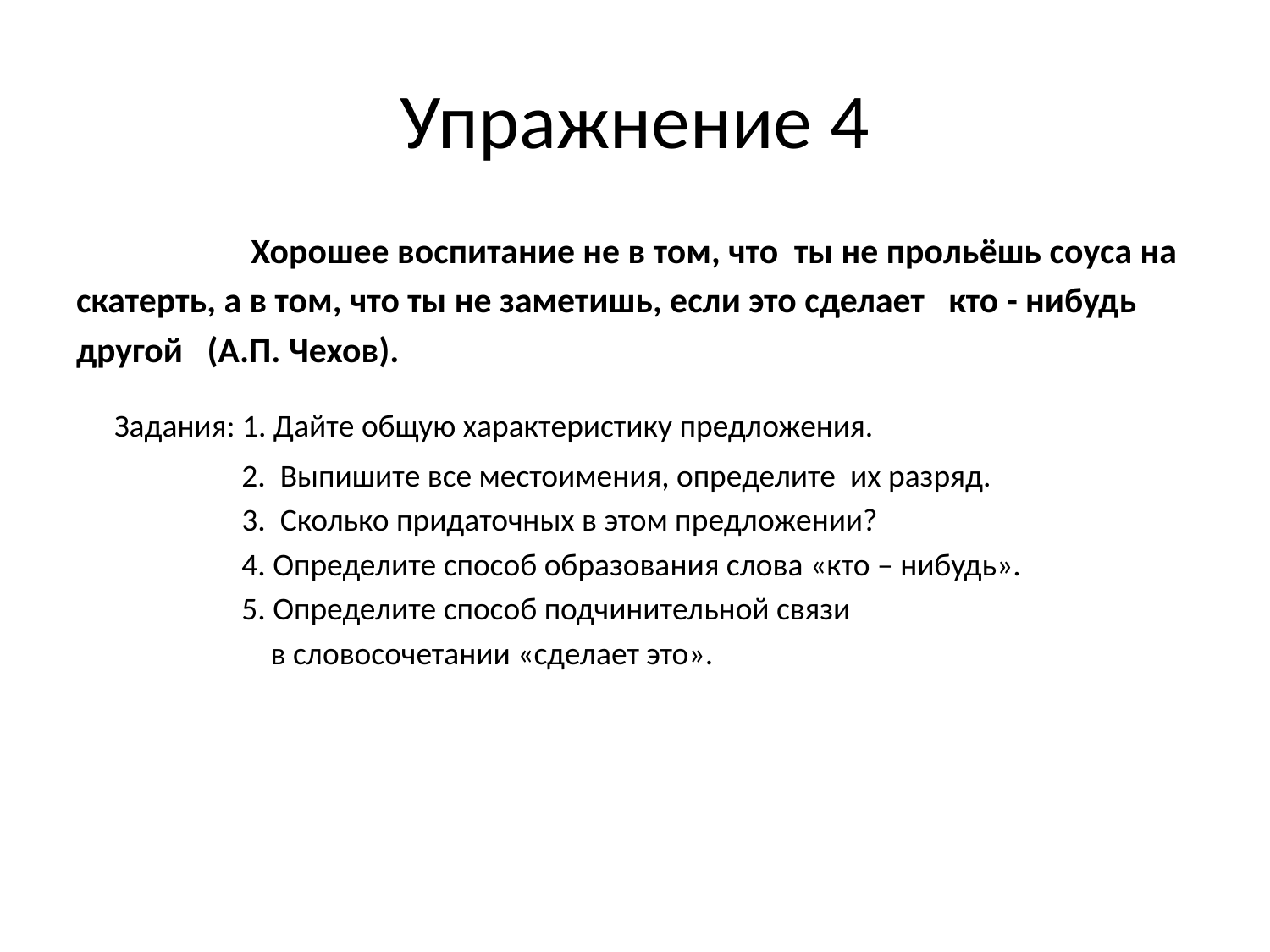

# Упражнение 4
		Хорошее воспитание не в том, что  ты не прольёшь соуса на
скатерть, а в том, что ты не заметишь, если это сделает   кто - нибудь
другой   (А.П. Чехов).
   Задания: 1. Дайте общую характеристику предложения.
                       2.  Выпишите все местоимения, определите  их разряд.
                       3.  Сколько придаточных в этом предложении?
                       4. Определите способ образования слова «кто – нибудь».
                       5. Определите способ подчинительной связи
                           в словосочетании «сделает это».